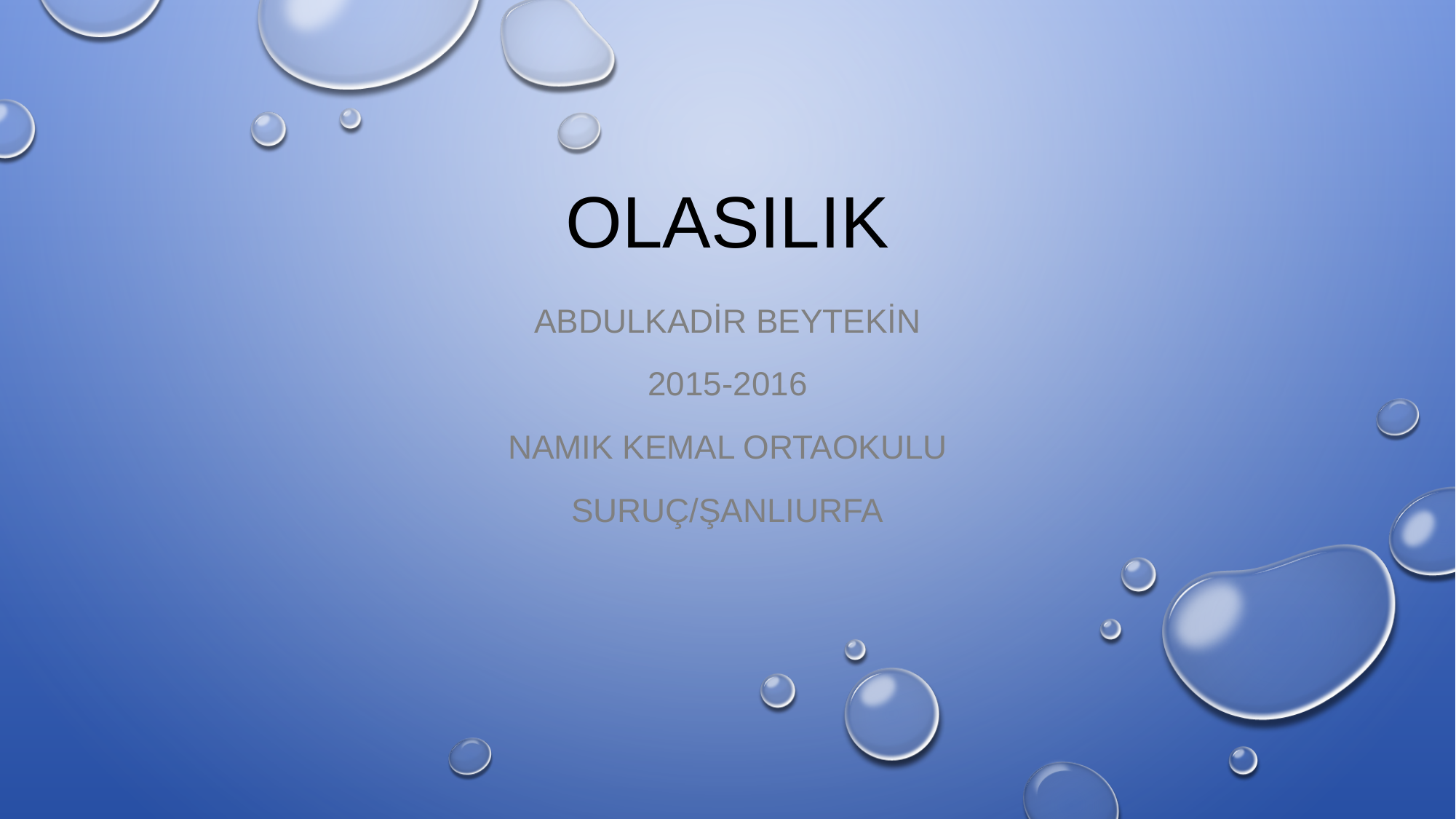

# OLASILIK
Abdulkadir Beytekin
2015-2016
Namık kemal ortaokulu
Suruç/şanlıurfa